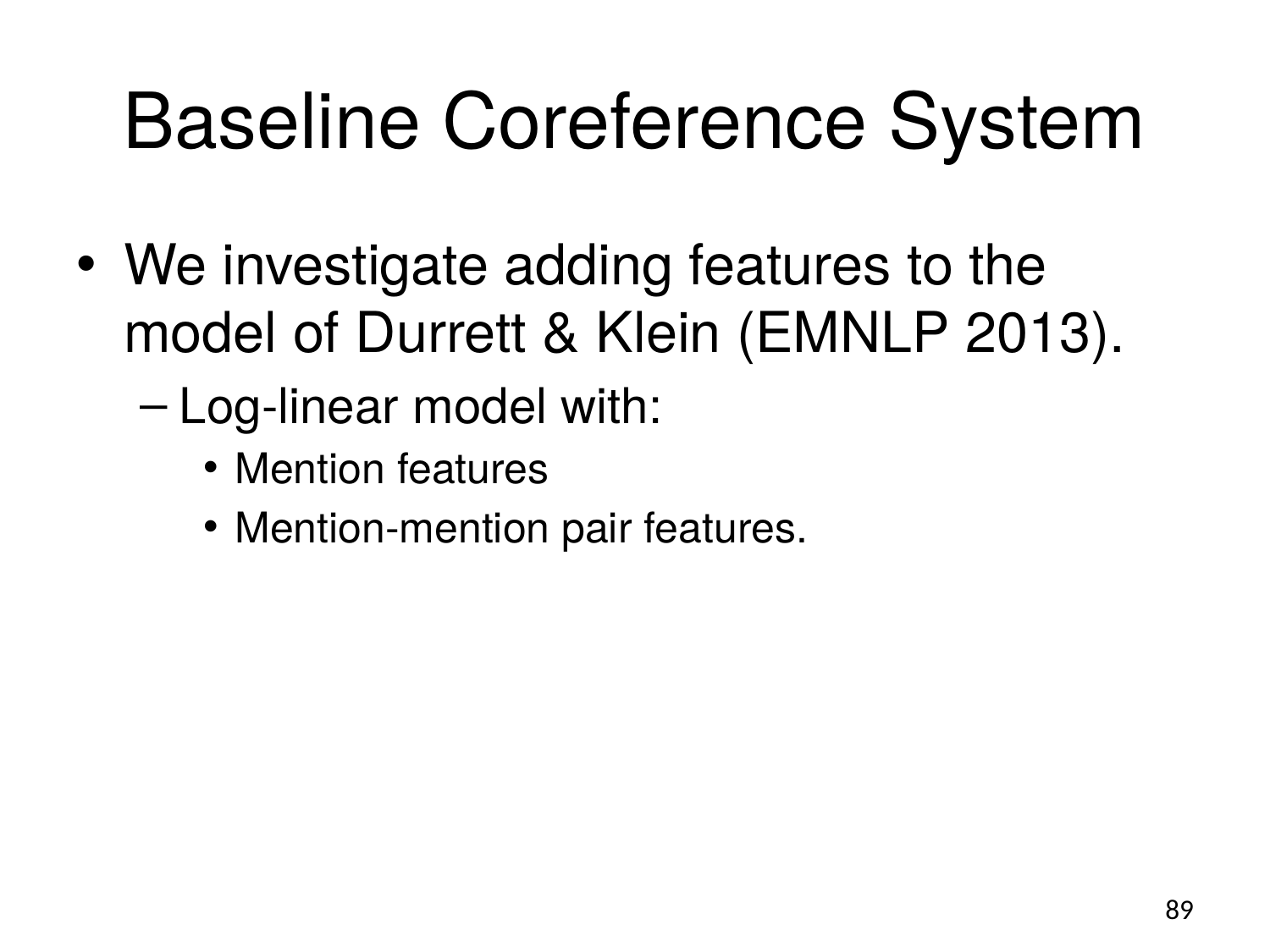

# Baseline Coreference System
We investigate adding features to the model of Durrett & Klein (EMNLP 2013).
Log-linear model with:
Mention features
Mention-mention pair features.
89